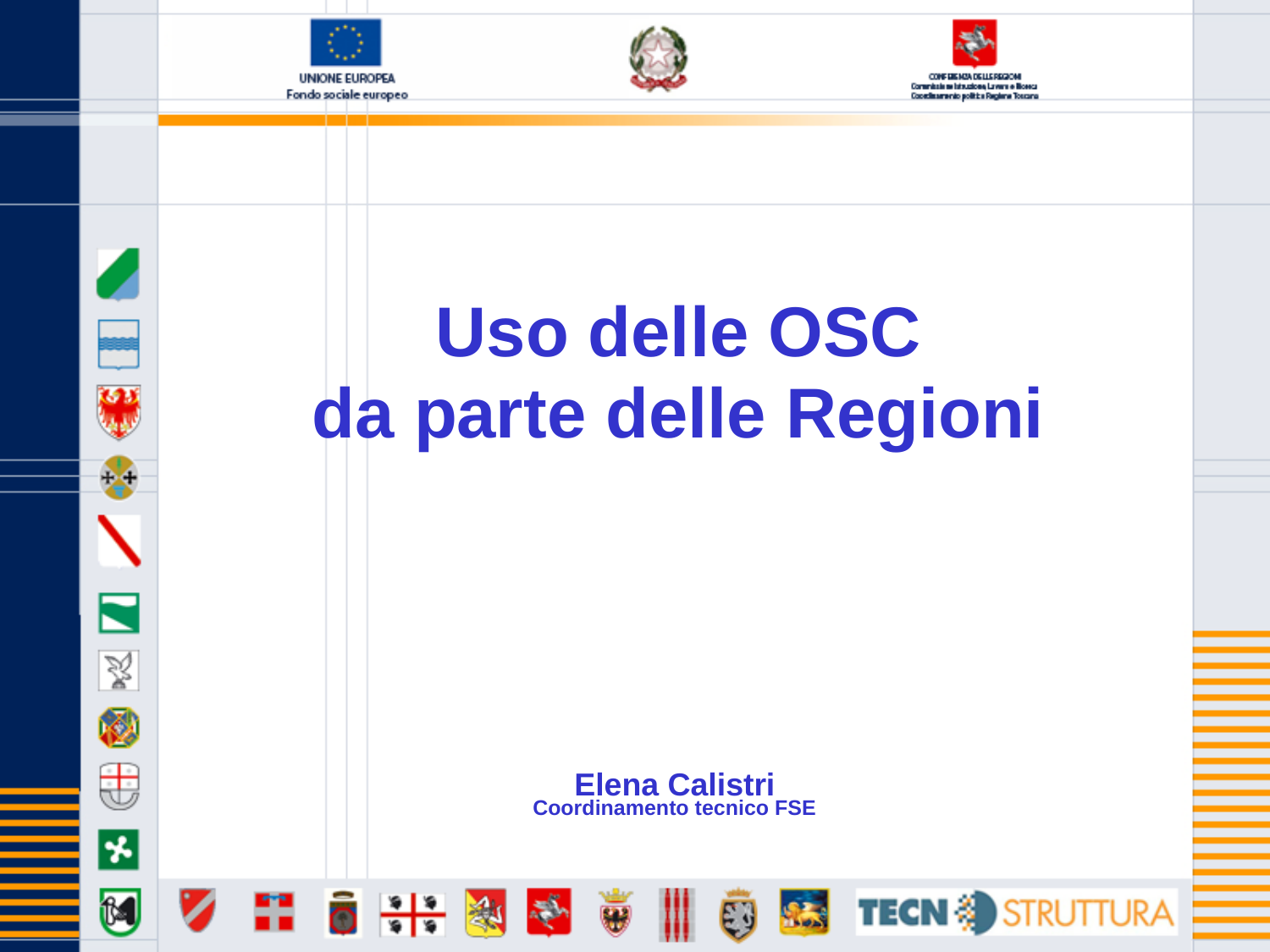

Uso delle OSC
da parte delle Regioni

Elena Calistri
Coordinamento tecnico FSE